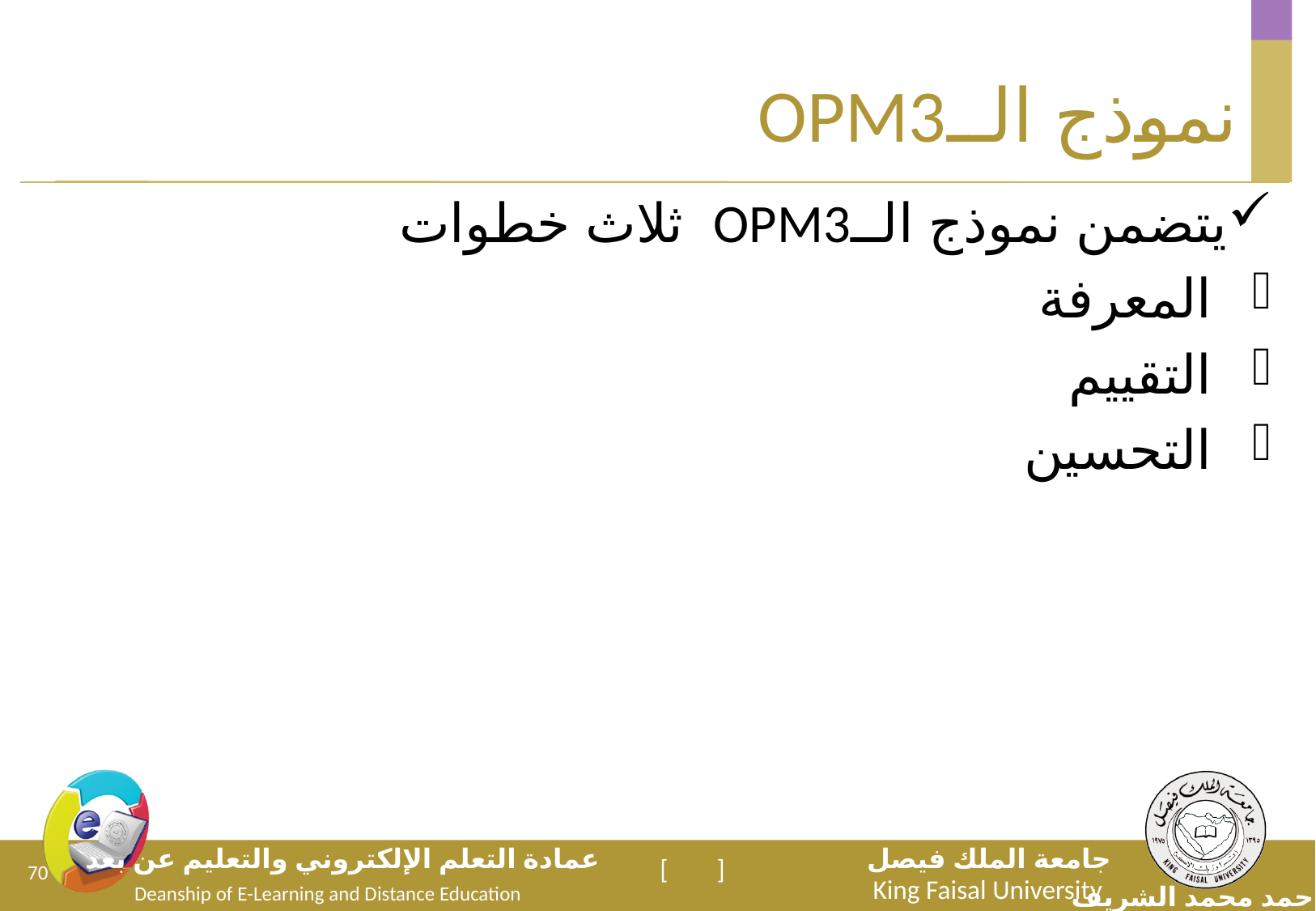

# نموذج الــOPM3
يتضمن نموذج الــOPM3  ثلاث خطوات
المعرفة
التقييم
التحسين
70